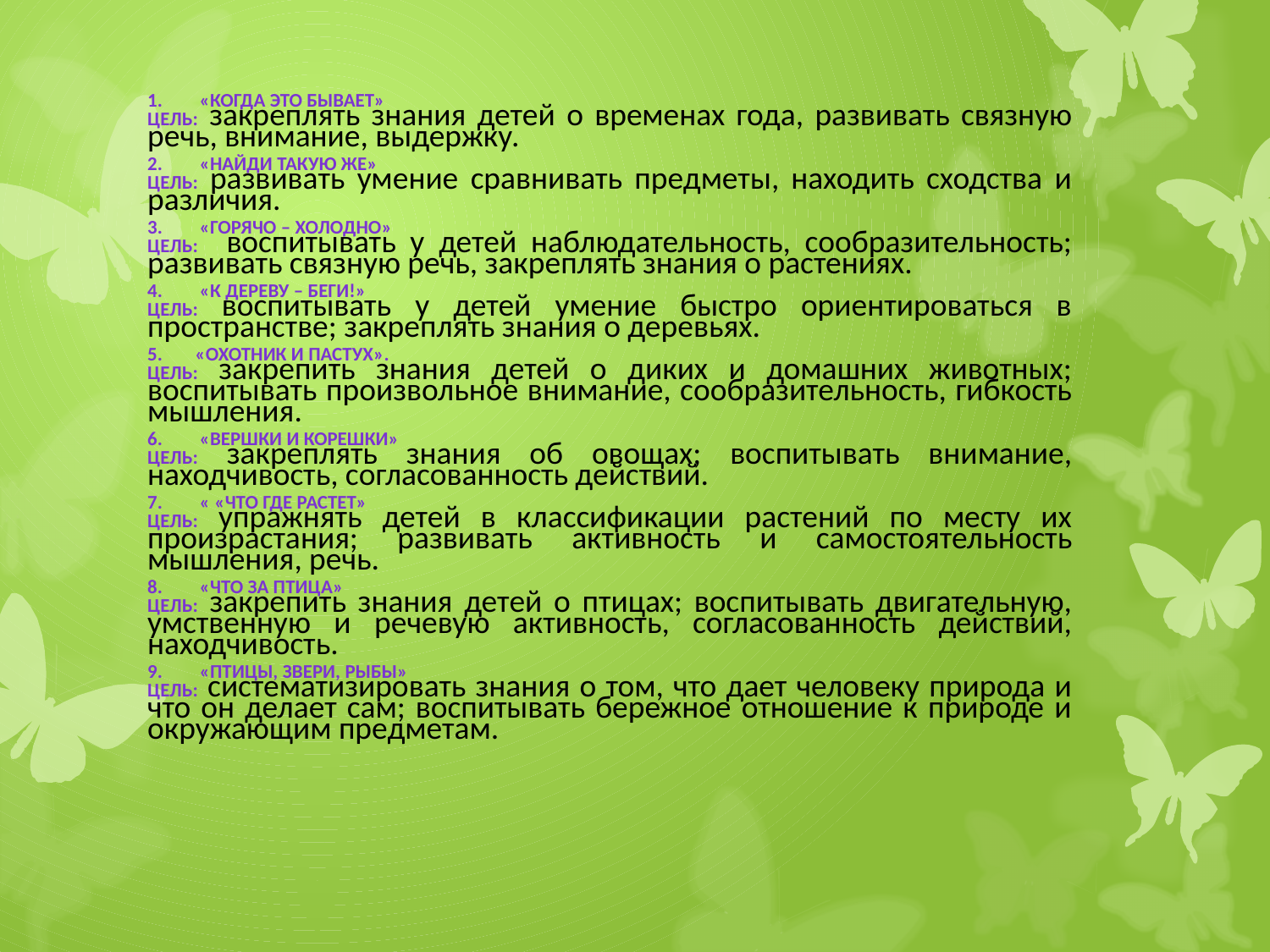

«Когда это бывает»
ЦЕЛЬ: закреплять знания детей о временах года, развивать связную речь, внимание, выдержку.
 «Найди такую же»
ЦЕЛЬ: развивать умение сравнивать предметы, находить сходства и различия.
 «Горячо – холодно»
ЦЕЛЬ:  воспитывать у детей наблюдательность, сообразительность; развивать связную речь, закреплять знания о растениях.
 «К дереву – беги!»
ЦЕЛЬ: воспитывать у детей умение быстро ориентироваться в пространстве; закреплять знания о деревьях.
«Охотник и пастух».
ЦЕЛЬ: закрепить знания детей о диких и домашних животных; воспитывать произвольное внимание, сообразительность, гибкость мышления.
 «Вершки и корешки»
ЦЕЛЬ: закреплять знания об овощах; воспитывать внимание, находчивость, согласованность действий.
 « «Что где растет»
ЦЕЛЬ: упражнять детей в классификации растений по месту их произрастания; развивать активность и самостоятельность мышления, речь.
 «Что за птица»
ЦЕЛЬ: закрепить знания детей о птицах; воспитывать двигательную, умственную и речевую активность, согласованность действий, находчивость.
 «Птицы, звери, рыбы»
ЦЕЛЬ: систематизировать знания о том, что дает человеку природа и что он делает сам; воспитывать бережное отношение к природе и окружающим предметам.